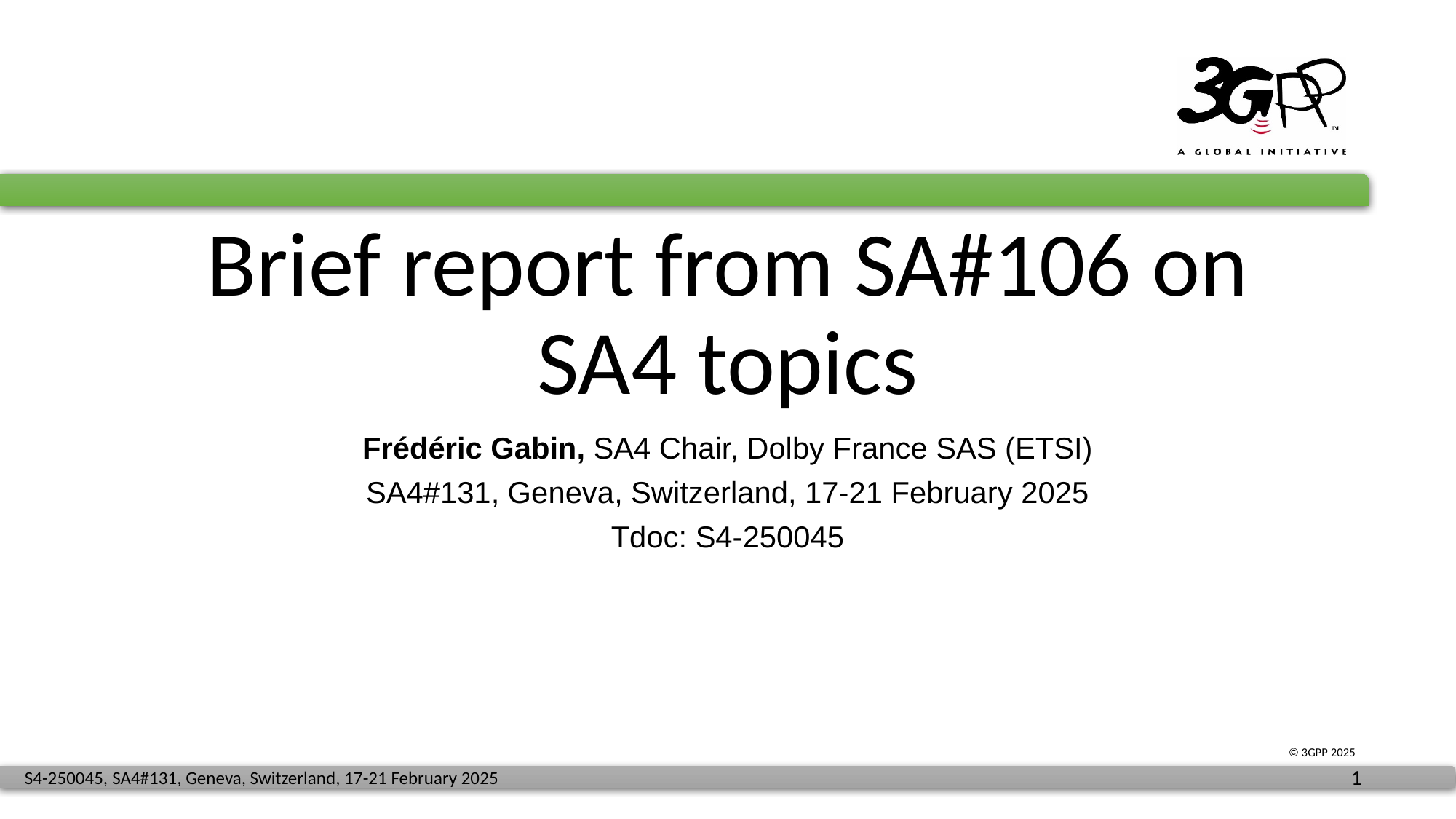

# Brief report from SA#106 on SA4 topics
Frédéric Gabin, SA4 Chair, Dolby France SAS (ETSI)
SA4#131, Geneva, Switzerland, 17-21 February 2025
Tdoc: S4-250045